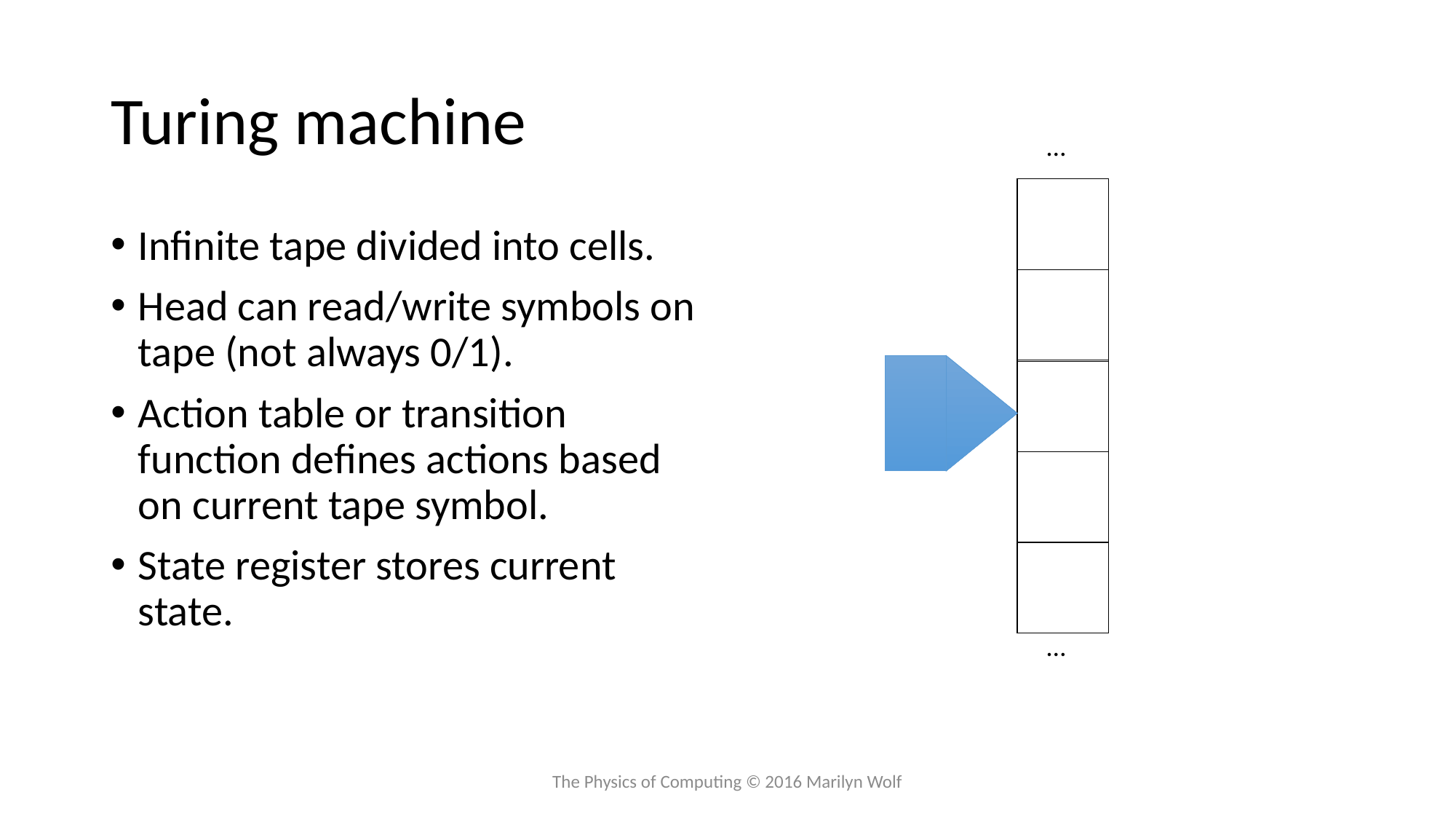

# Turing machine
…

Infinite tape divided into cells.
Head can read/write symbols on tape (not always 0/1).
Action table or transition function defines actions based on current tape symbol.
State register stores current state.

…
The Physics of Computing © 2016 Marilyn Wolf